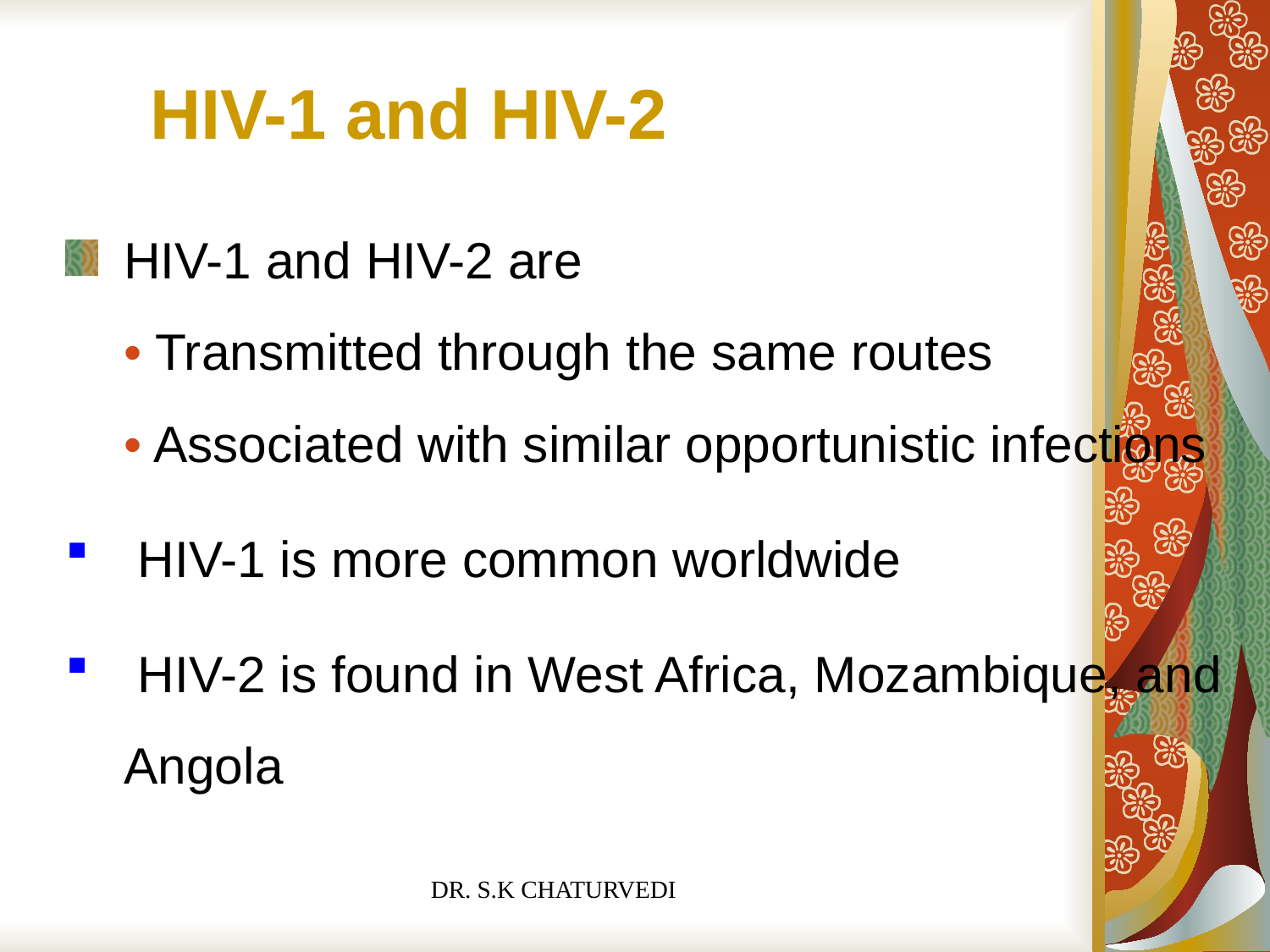

# HIV-1 and HIV-2
HIV-1 and HIV-2 are
• Transmitted through the same routes
• Associated with similar opportunistic infections
 HIV-1 is more common worldwide
 HIV-2 is found in West Africa, Mozambique, and Angola
DR. S.K CHATURVEDI